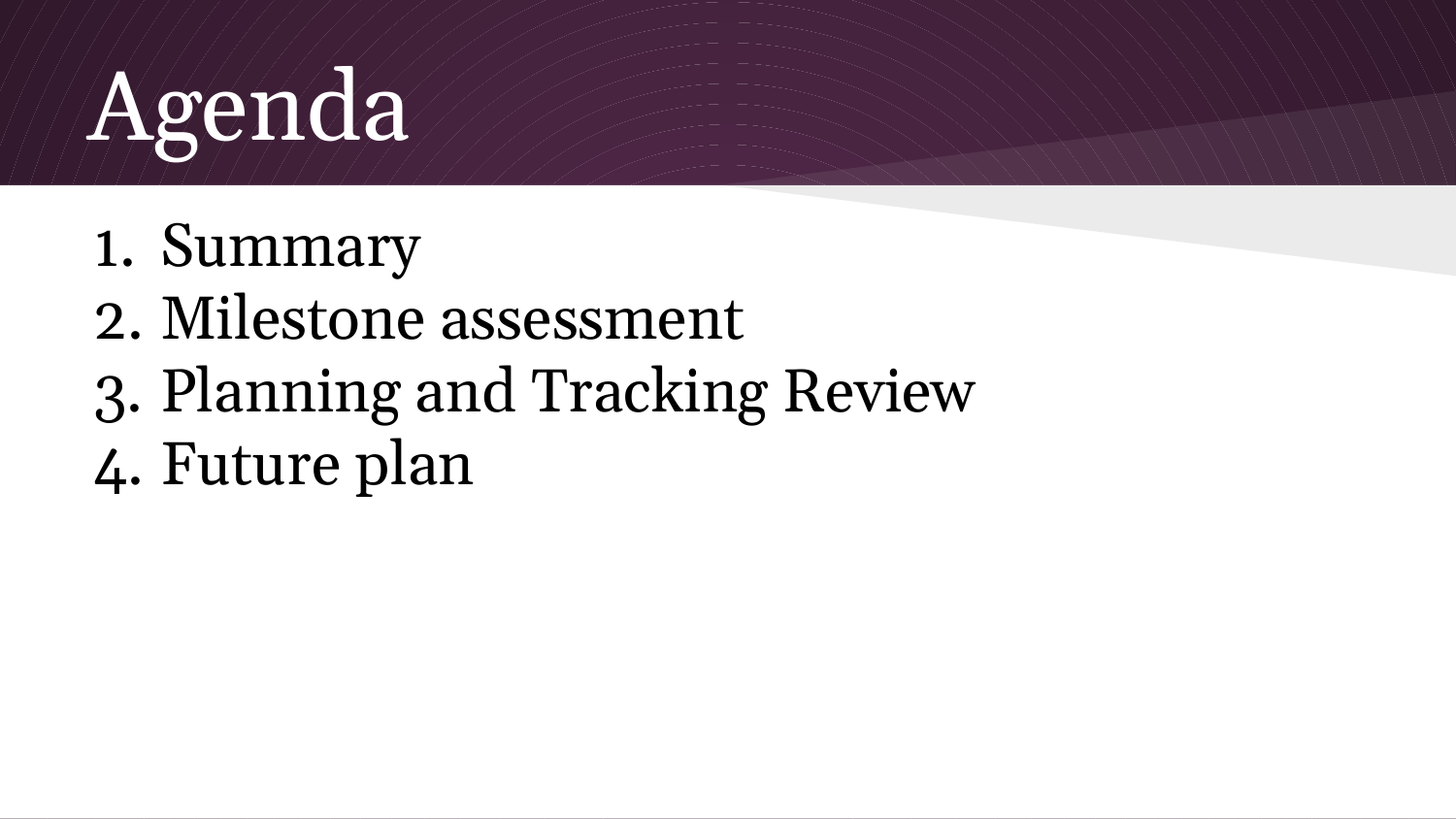

# Agenda
Summary
Milestone assessment
Planning and Tracking Review
Future plan